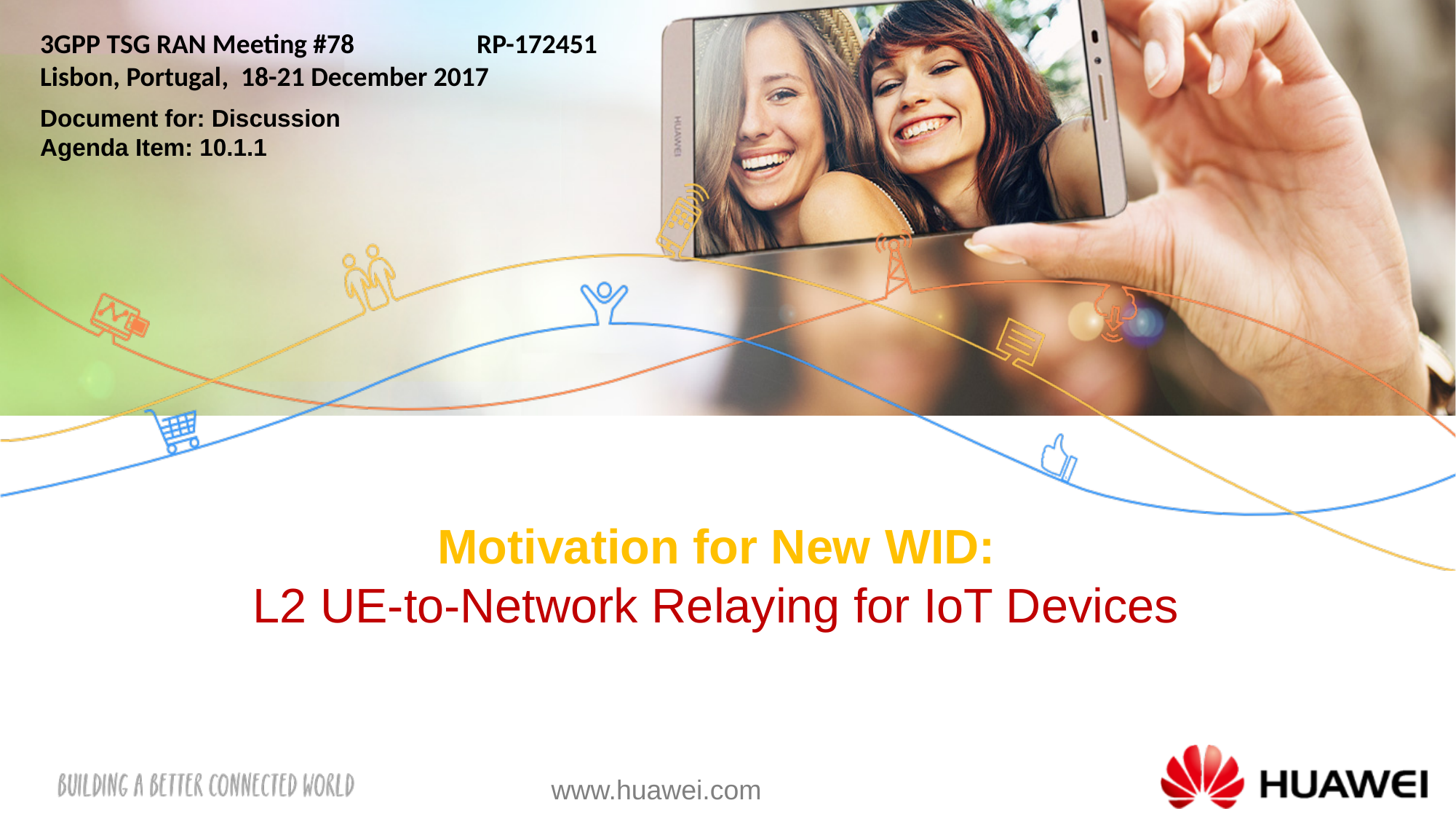

3GPP TSG RAN Meeting #78		RP-172451
Lisbon, Portugal,  18-21 December 2017

Document for: Discussion
Agenda Item: 10.1.1

# Motivation for New WID: L2 UE-to-Network Relaying for IoT Devices